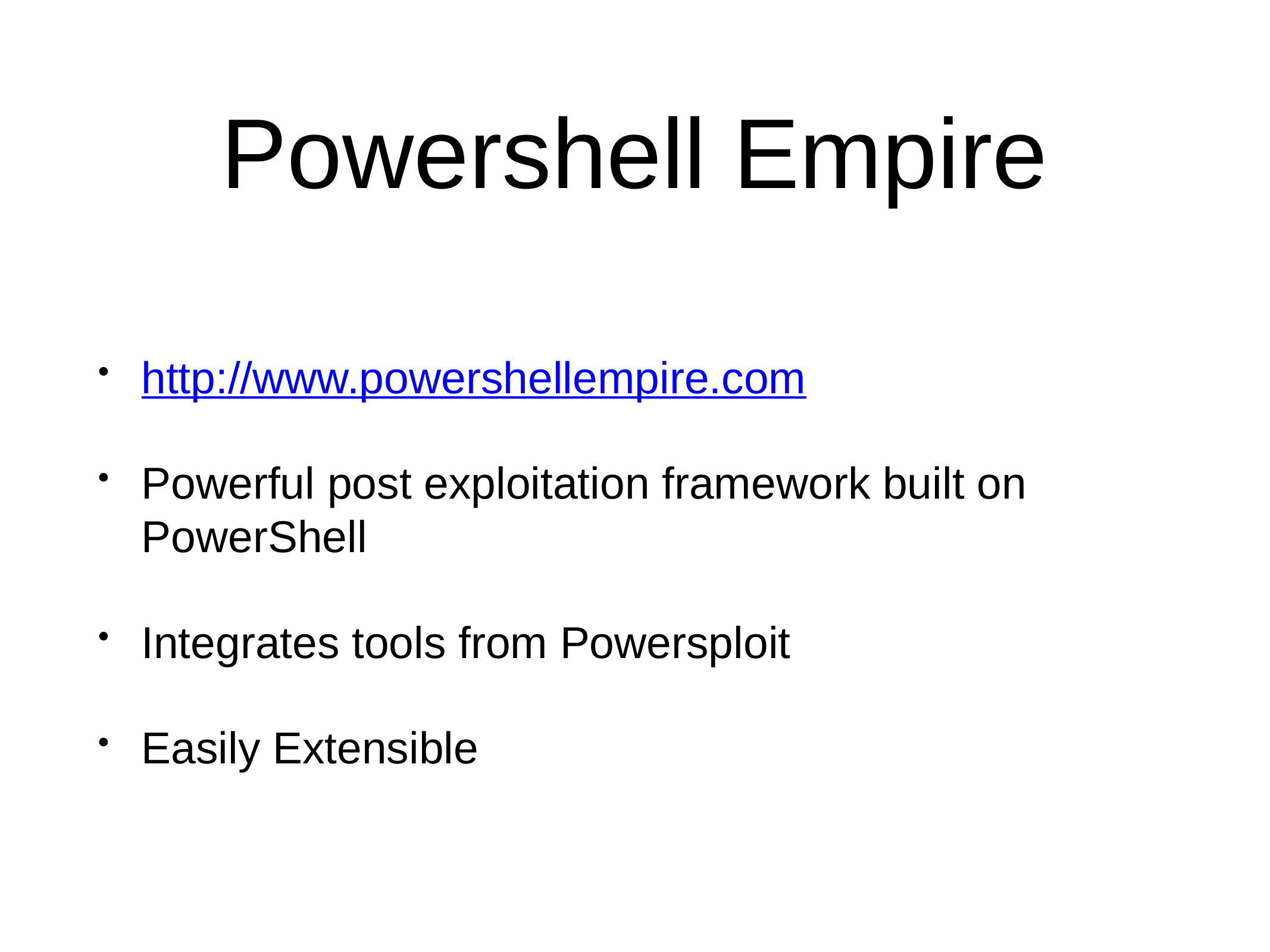

# Powershell Empire
http://www.powershellempire.com
Powerful post exploitation framework built on PowerShell
Integrates tools from Powersploit
Easily Extensible